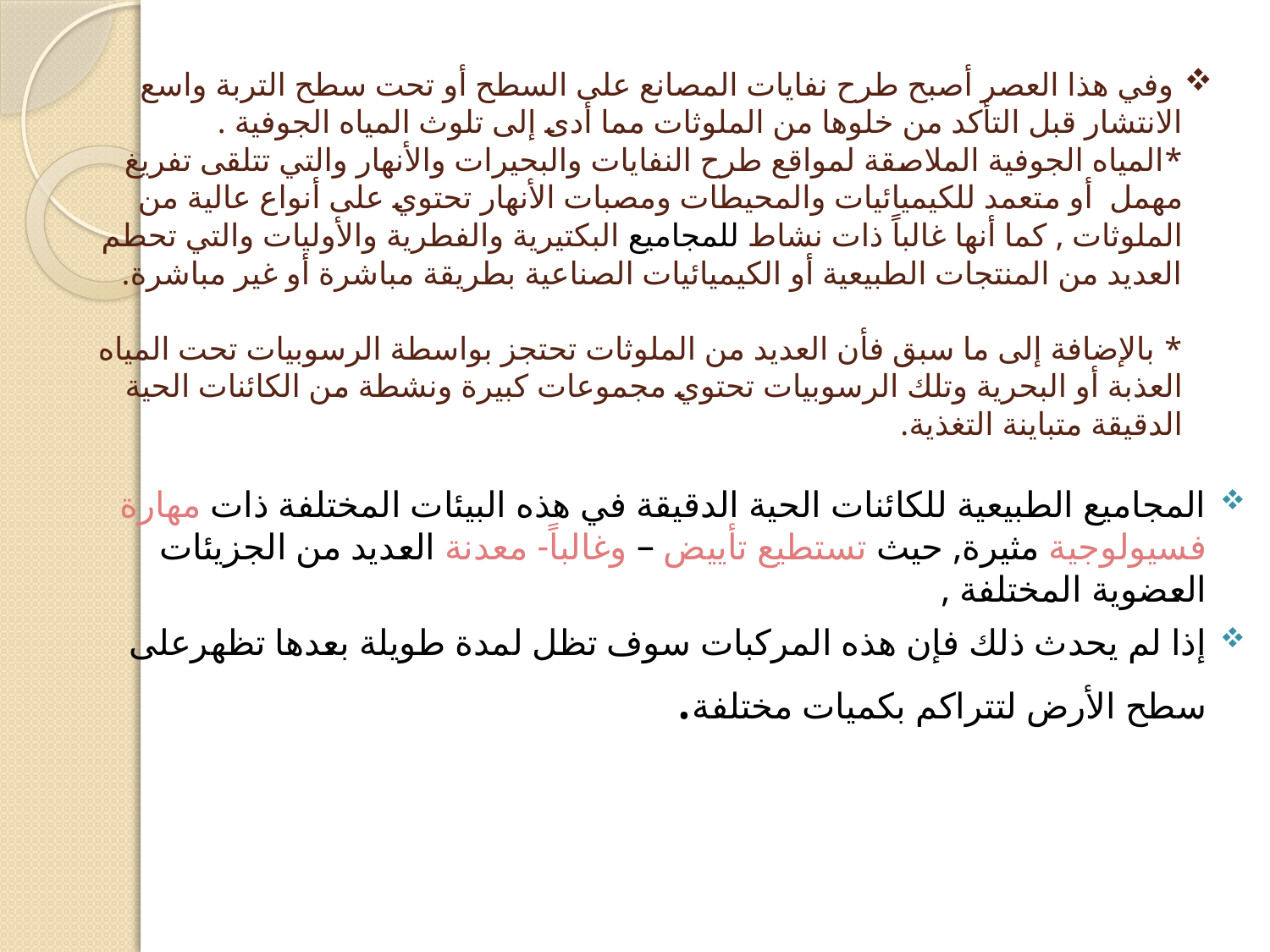

# وفي هذا العصر أصبح طرح نفايات المصانع على السطح أو تحت سطح التربة واسع الانتشار قبل التأكد من خلوها من الملوثات مما أدى إلى تلوث المياه الجوفية . *المياه الجوفية الملاصقة لمواقع طرح النفايات والبحيرات والأنهار والتي تتلقى تفريغ مهمل  أو متعمد للكيميائيات والمحيطات ومصبات الأنهار تحتوي على أنواع عالية من الملوثات , كما أنها غالباً ذات نشاط للمجاميع البكتيرية والفطرية والأوليات والتي تحطم العديد من المنتجات الطبيعية أو الكيميائيات الصناعية بطريقة مباشرة أو غير مباشرة. * بالإضافة إلى ما سبق فأن العديد من الملوثات تحتجز بواسطة الرسوبيات تحت المياه العذبة أو البحرية وتلك الرسوبيات تحتوي مجموعات كبيرة ونشطة من الكائنات الحية الدقيقة متباينة التغذية.
المجاميع الطبيعية للكائنات الحية الدقيقة في هذه البيئات المختلفة ذات مهارة فسيولوجية مثيرة, حيث تستطيع تأييض – وغالباً- معدنة العديد من الجزيئات العضوية المختلفة ,
إذا لم يحدث ذلك فإن هذه المركبات سوف تظل لمدة طويلة بعدها تظهرعلى سطح الأرض لتتراكم بكميات مختلفة.